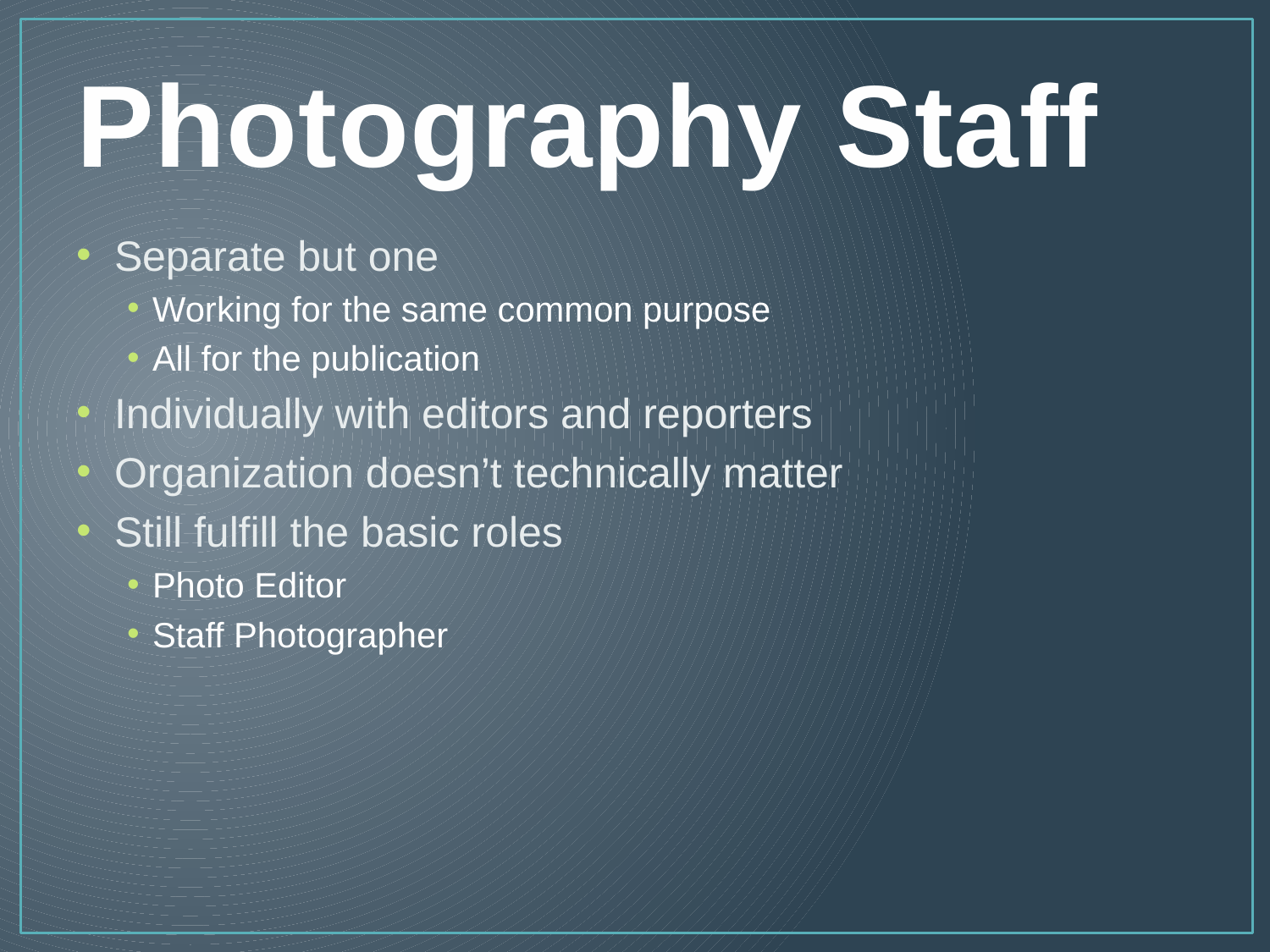

# Photography Staff
Separate but one
Working for the same common purpose
All for the publication
Individually with editors and reporters
Organization doesn’t technically matter
Still fulfill the basic roles
Photo Editor
Staff Photographer